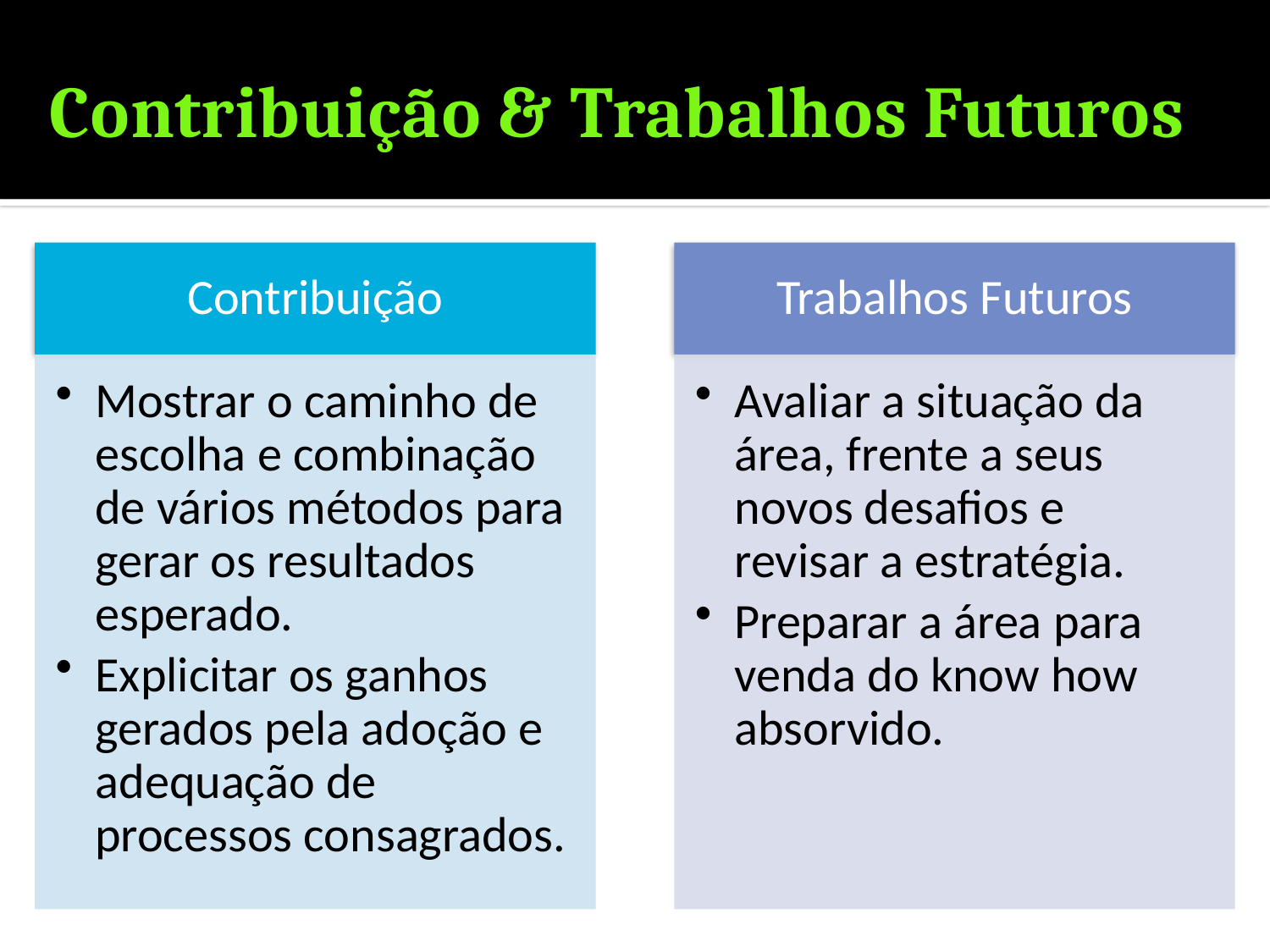

# Contribuição & Trabalhos Futuros
Contribuição
Mostrar o caminho de escolha e combinação de vários métodos para gerar os resultados esperado.
Explicitar os ganhos gerados pela adoção e adequação de processos consagrados.
Trabalhos Futuros
Avaliar a situação da área, frente a seus novos desafios e revisar a estratégia.
Preparar a área para venda do know how absorvido.